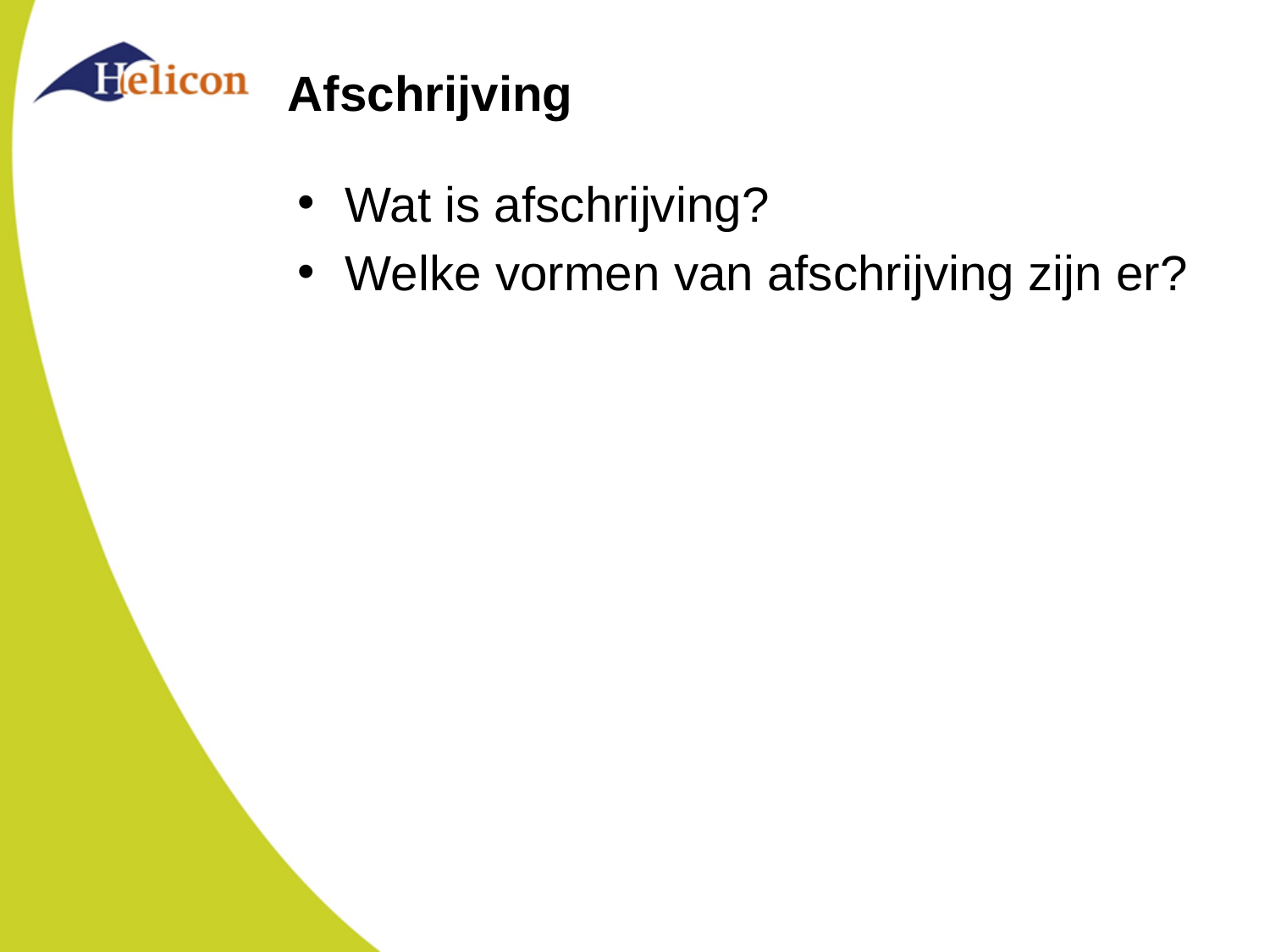

# Afschrijving
Wat is afschrijving?
Welke vormen van afschrijving zijn er?